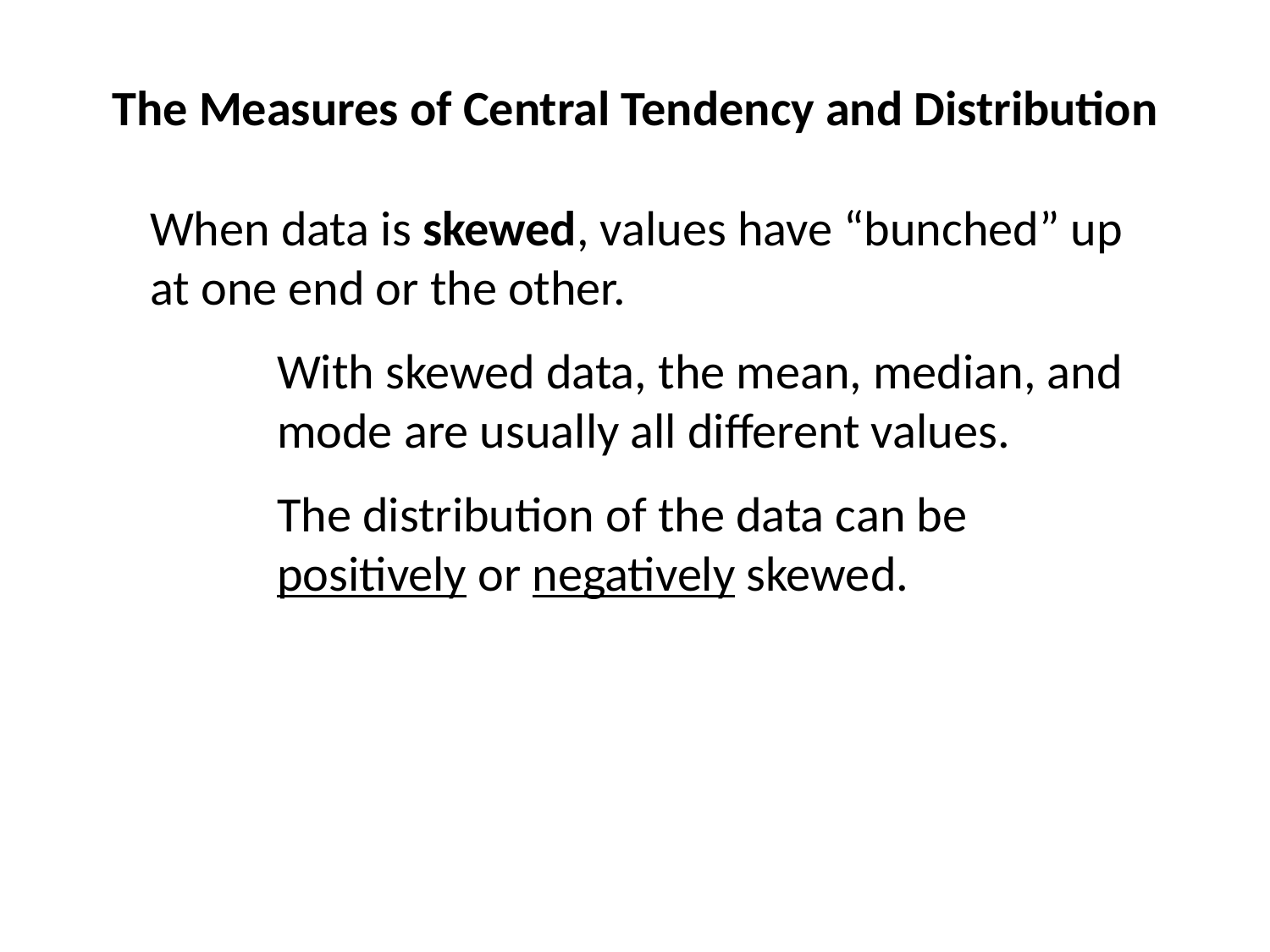

# The Measures of Central Tendency and Distribution
When data is skewed, values have “bunched” up at one end or the other.
	With skewed data, the mean, median, and mode are usually all different values.
	The distribution of the data can be positively or negatively skewed.